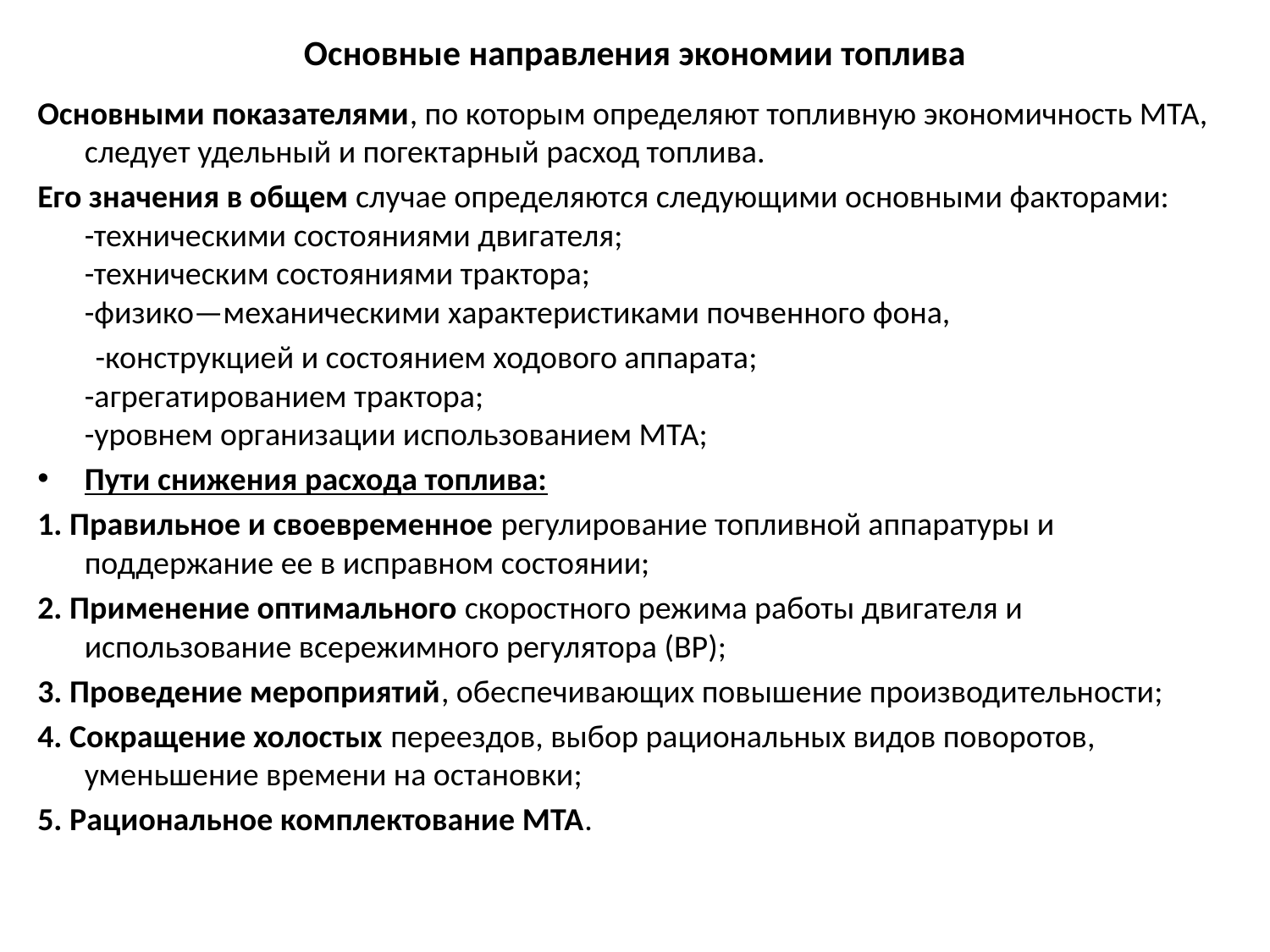

# Основные направления экономии топлива
Основными показателями, по которым определяют топливную экономичность МТА, следует удельный и погектарный расход топлива.
Его значения в общем случае определяются следующими основными факторами:
-техническими состояниями двигателя;
-техническим состояниями трактора;
-физико—механическими характеристиками почвенного фона,
        -конструкцией и состоянием ходового аппарата;
-агрегатированием трактора;
-уровнем организации использованием МТА;
Пути снижения расхода топлива:
1. Правильное и своевременное регулирование топливной аппаратуры и поддержание ее в исправном состоянии;
2. Применение оптимального скоростного режима работы двигателя и использование всережимного регулятора (ВР);
3. Проведение мероприятий, обеспечивающих повышение производительности;
4. Сокращение холостых переездов, выбор рациональных видов поворотов, уменьшение времени на остановки;
5. Рациональное комплектование МТА.